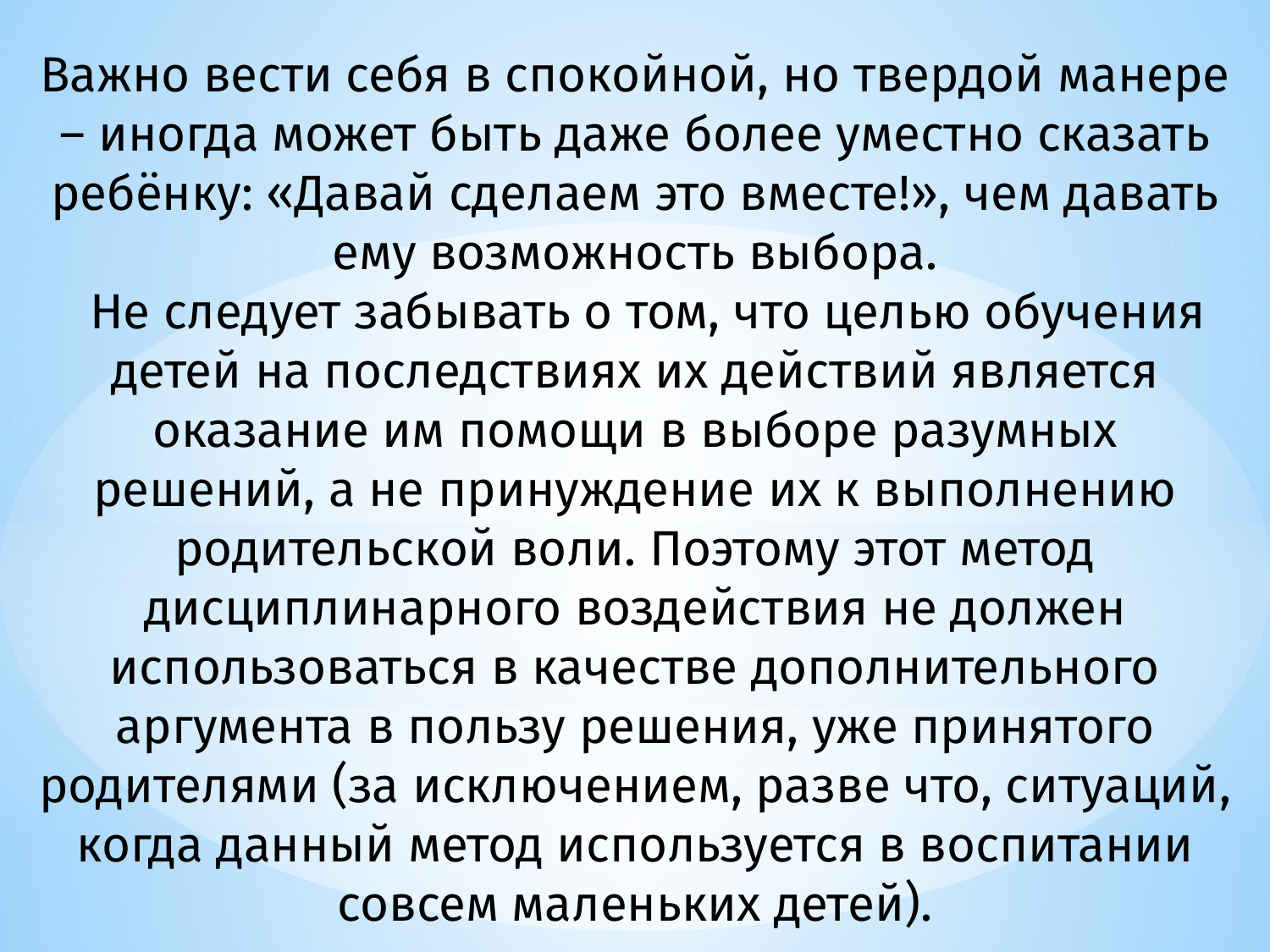

Важно вести себя в спокойной, но твердой манере – иногда может быть даже более уместно сказать ребёнку: «Давай сделаем это вместе!», чем давать ему возможность выбора.
  Не следует забывать о том, что целью обучения детей на последствиях их действий является оказание им помощи в выборе разумных решений, а не принуждение их к выполнению родительской воли. Поэтому этот метод дисциплинарного воздействия не должен использоваться в качестве дополнительного аргумента в пользу решения, уже принятого родителями (за исключением, разве что, ситуаций, когда данный метод используется в воспитании совсем маленьких детей).